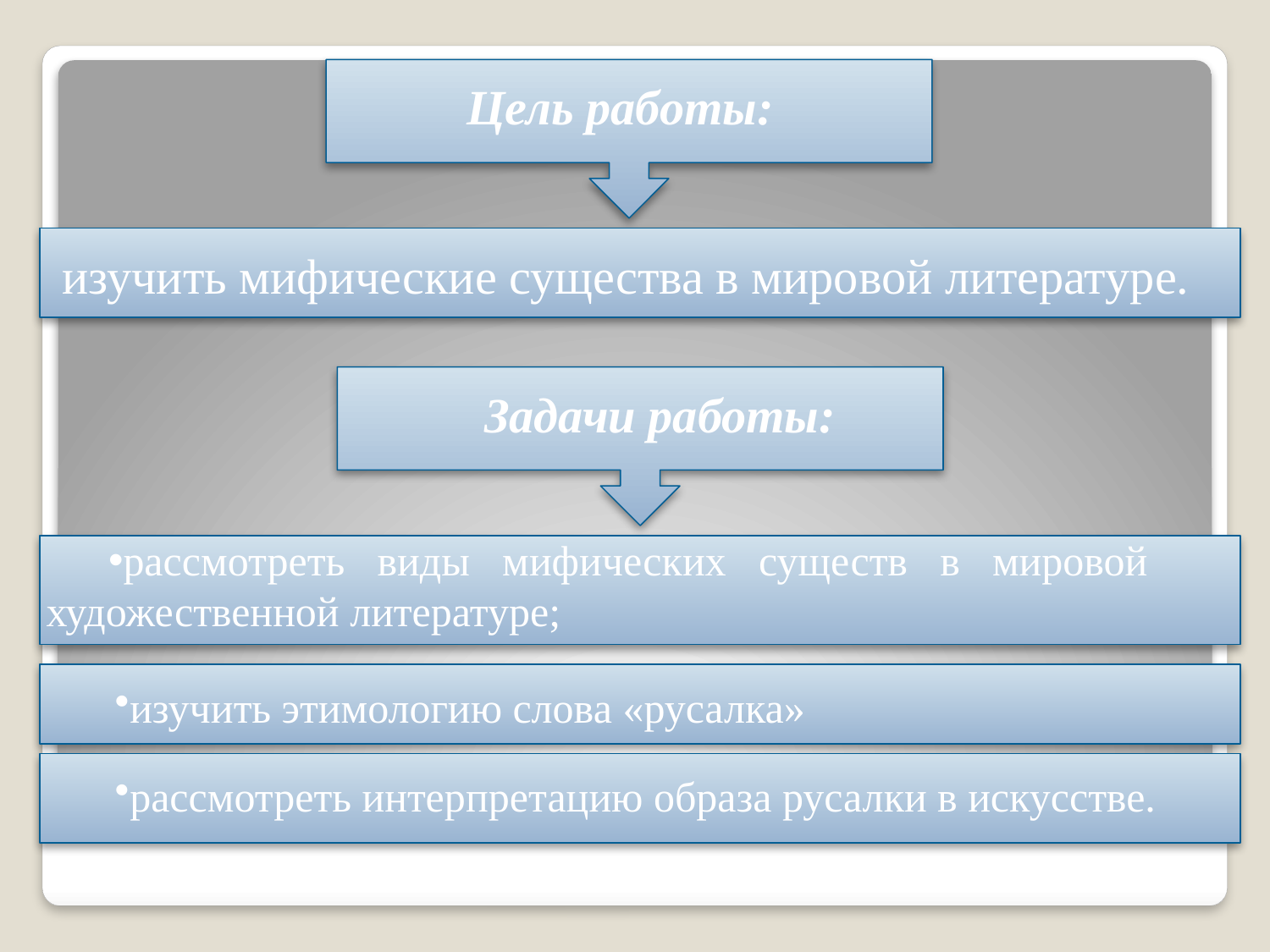

Цель работы:

изучить мифические существа в мировой литературе.

Задачи работы:
рассмотреть виды мифических существ в мировой художественной литературе;

изучить мифические существа в мировой литературе.

изучить этимологию слова «русалка»

рассмотреть интерпретацию образа русалки в искусстве.